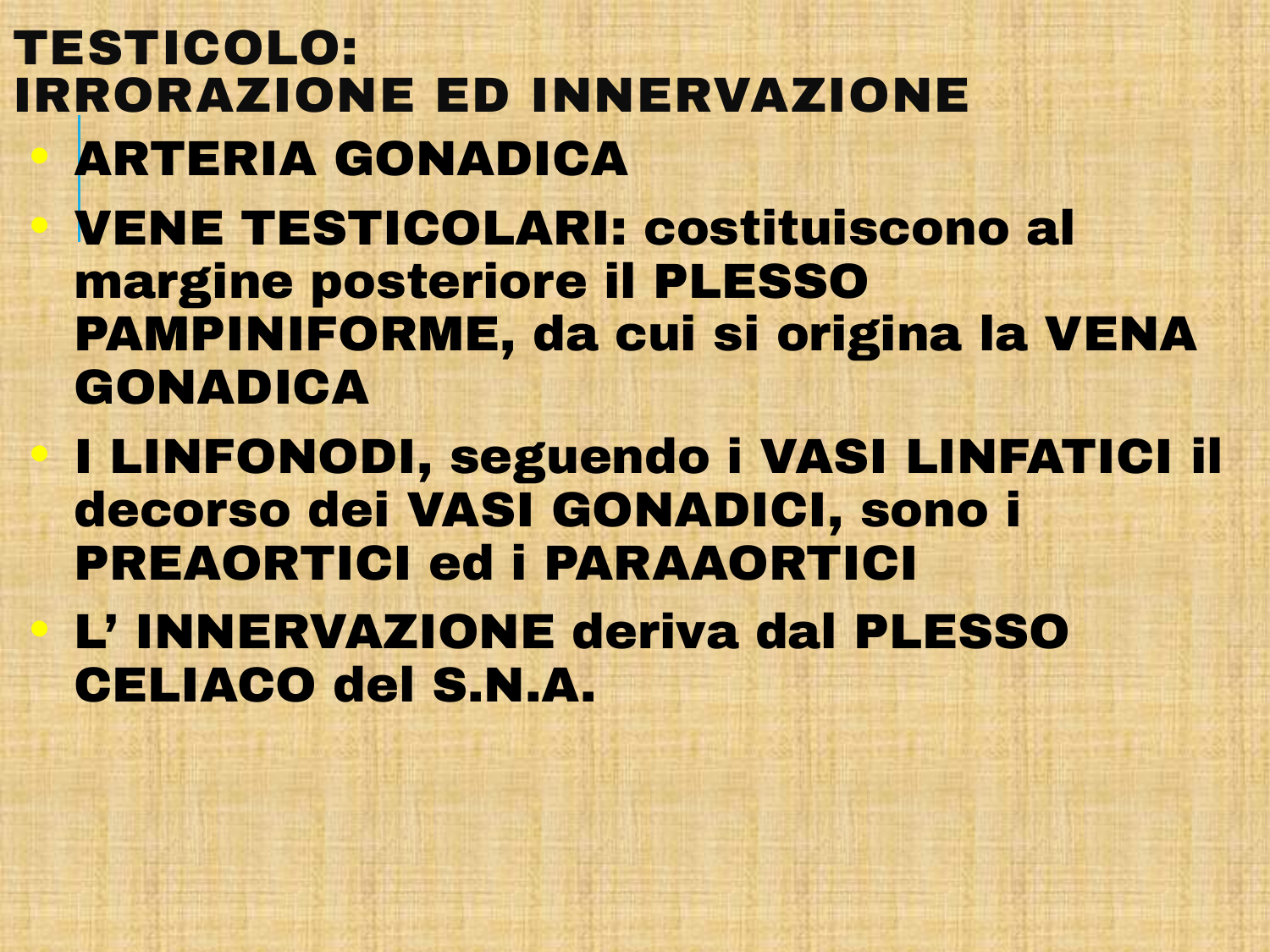

# TESTICOLO: IRRORAZIONE ed INNERVAZIONE
ARTERIA GONADICA
VENE TESTICOLARI: costituiscono al margine posteriore il PLESSO PAMPINIFORME, da cui si origina la VENA GONADICA
I LINFONODI, seguendo i VASI LINFATICI il decorso dei VASI GONADICI, sono i PREAORTICI ed i PARAAORTICI
L’ INNERVAZIONE deriva dal PLESSO CELIACO del S.N.A.